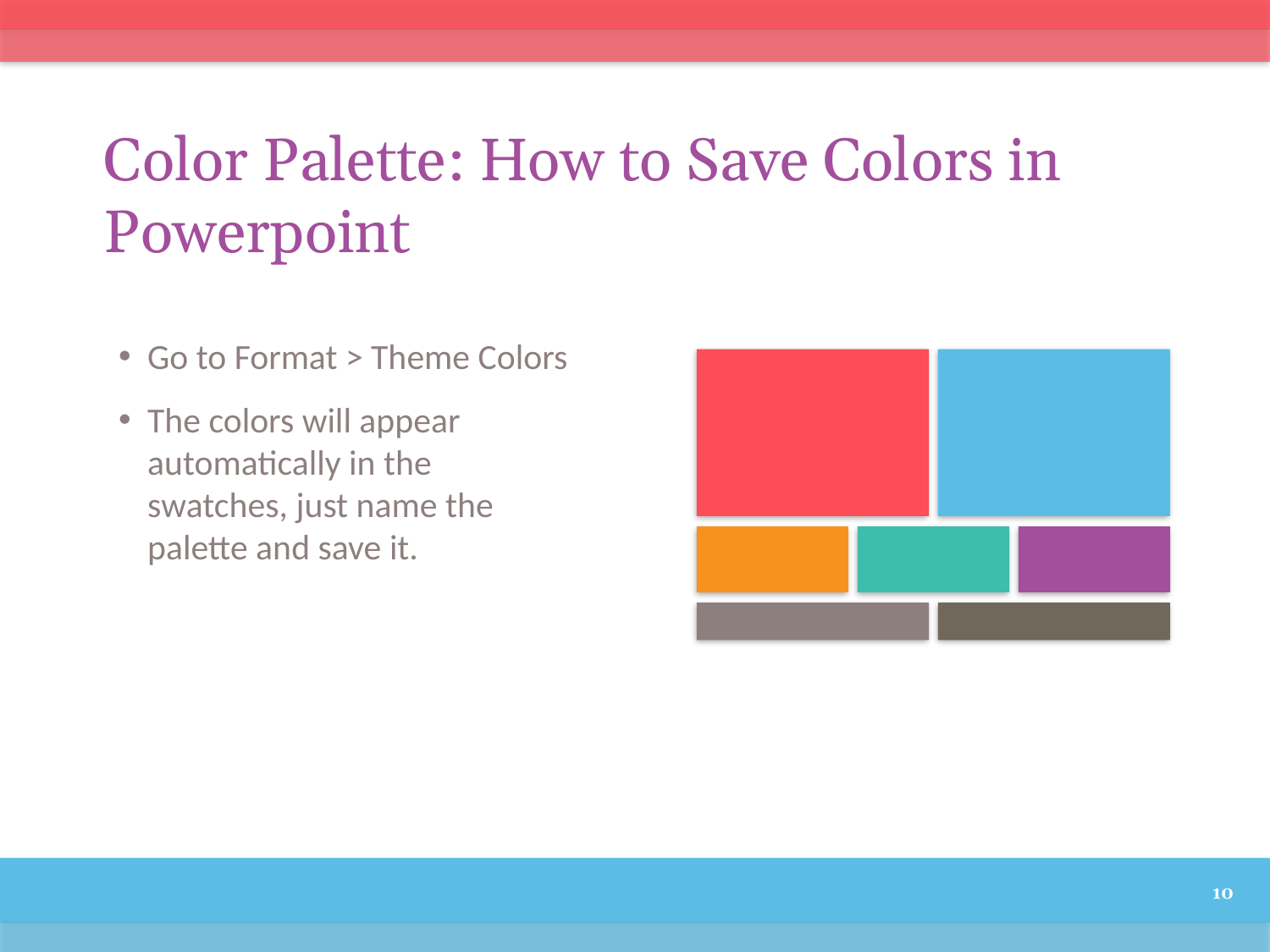

# Color Palette: How to Save Colors in Powerpoint
Go to Format > Theme Colors
The colors will appear automatically in the swatches, just name the palette and save it.